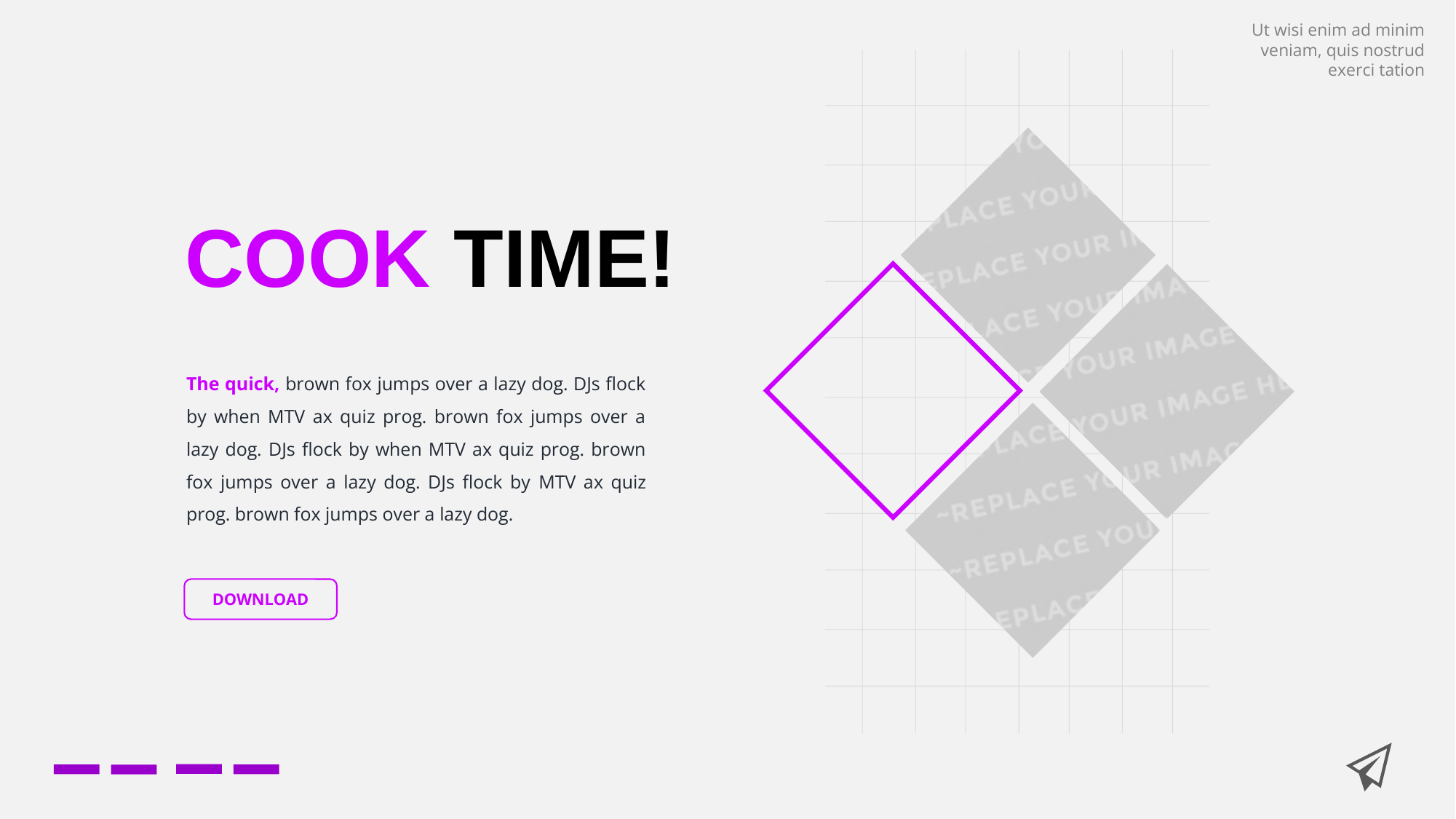

Ut wisi enim ad minim veniam, quis nostrud exerci tation
COOK TIME!

The quick, brown fox jumps over a lazy dog. DJs flock by when MTV ax quiz prog. brown fox jumps over a lazy dog. DJs flock by when MTV ax quiz prog. brown fox jumps over a lazy dog. DJs flock by MTV ax quiz prog. brown fox jumps over a lazy dog.
DOWNLOAD